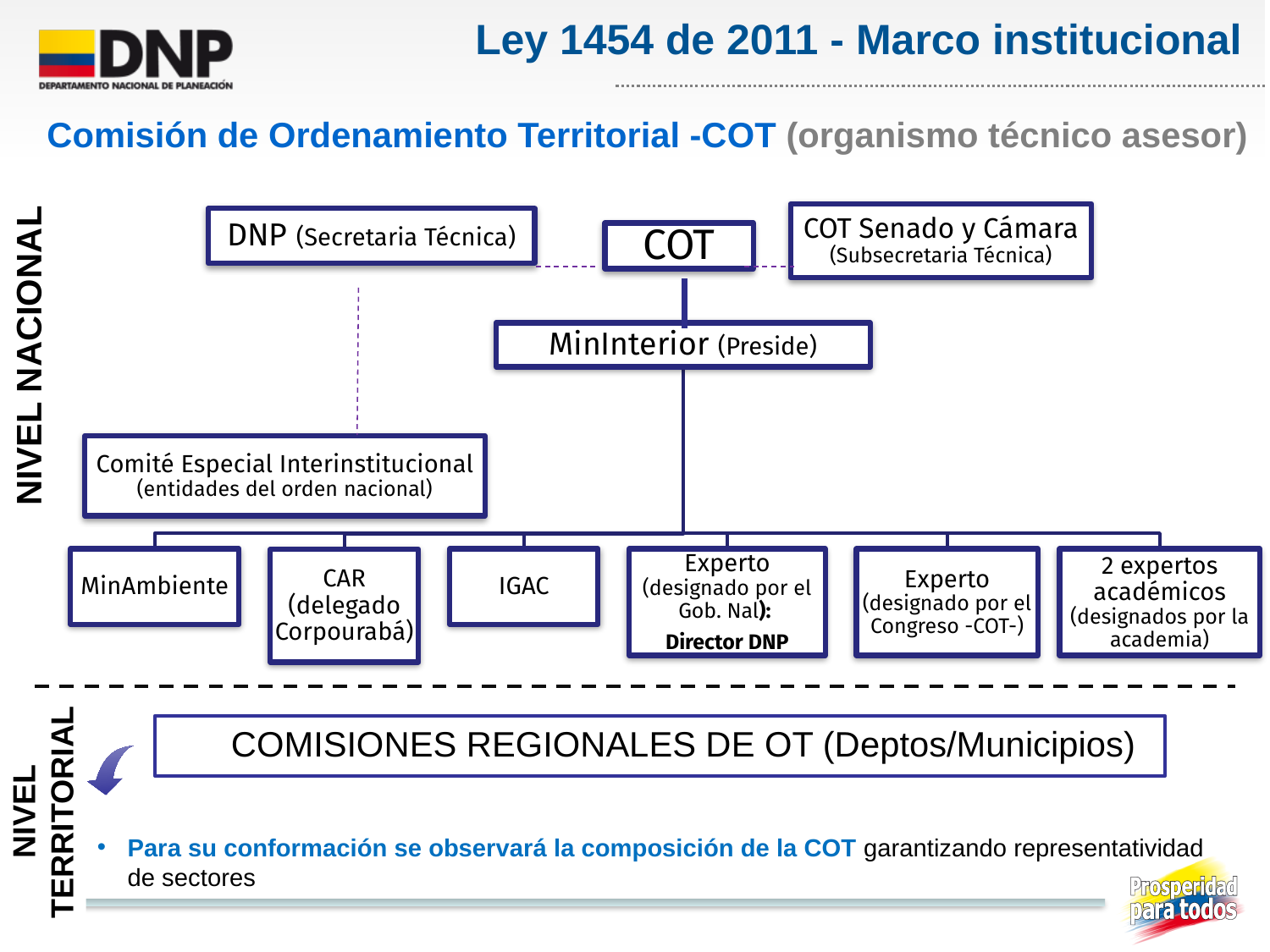

Ley 1454 de 2011 - Marco institucional
Comisión de Ordenamiento Territorial -COT (organismo técnico asesor)
COT
MinInterior (Preside)
MinAmbiente
CAR (delegado Corpourabá)
IGAC
Experto (designado por el Gob. Nal):
Director DNP
Experto (designado por el Congreso -COT-)
2 expertos académicos (designados por la academia)
DNP (Secretaria Técnica)
COT Senado y Cámara (Subsecretaria Técnica)
NIVEL NACIONAL

Comité Especial Interinstitucional (entidades del orden nacional)

COMISIONES REGIONALES DE OT (Deptos/Municipios)

NIVEL TERRITORIAL
Para su conformación se observará la composición de la COT garantizando representatividad de sectores